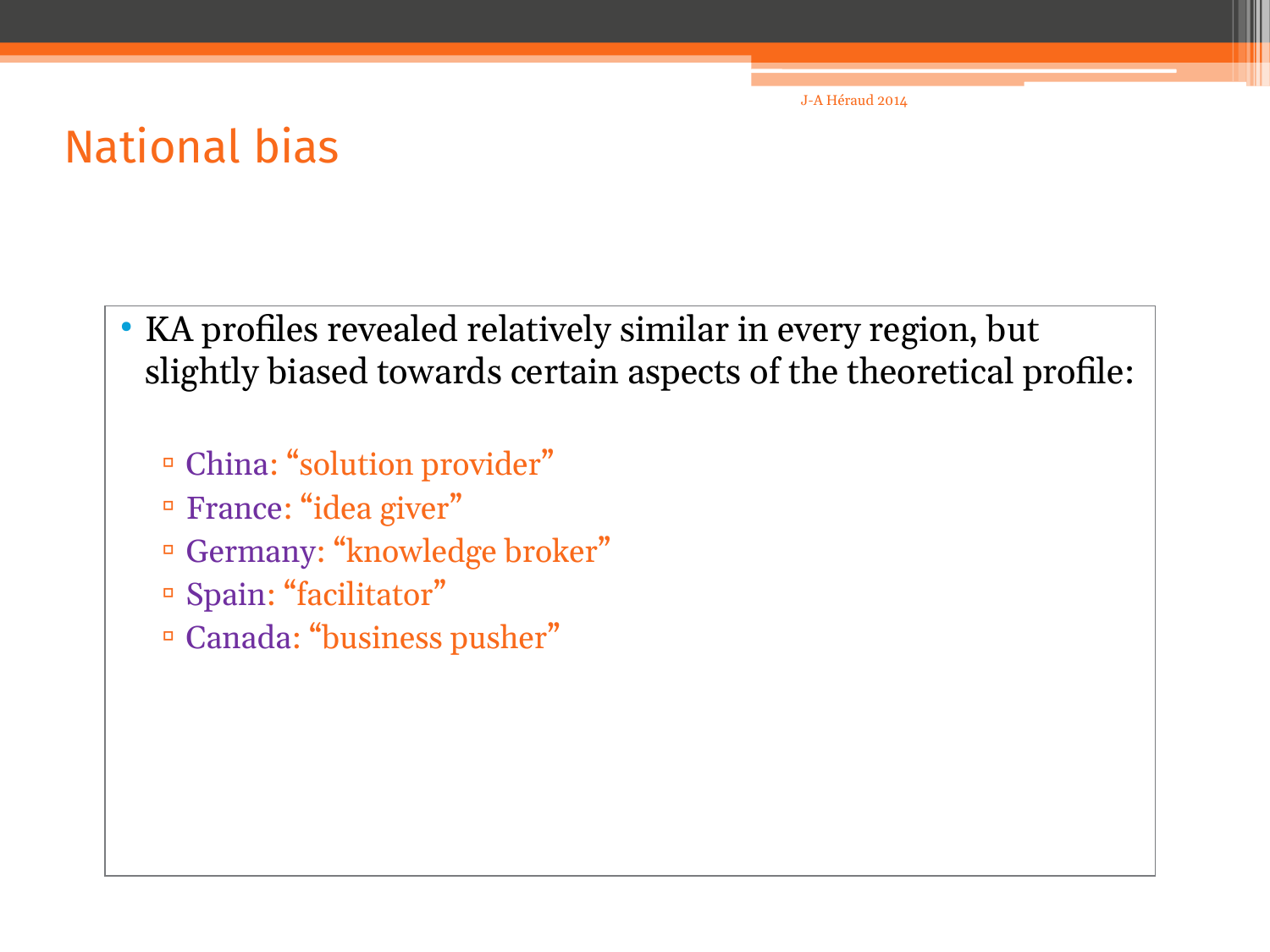

19
# National bias
J-A Héraud 2014
KA profiles revealed relatively similar in every region, but slightly biased towards certain aspects of the theoretical profile:

China: “solution provider”
France: “idea giver”
Germany: “knowledge broker”
Spain: “facilitator”
Canada: “business pusher”